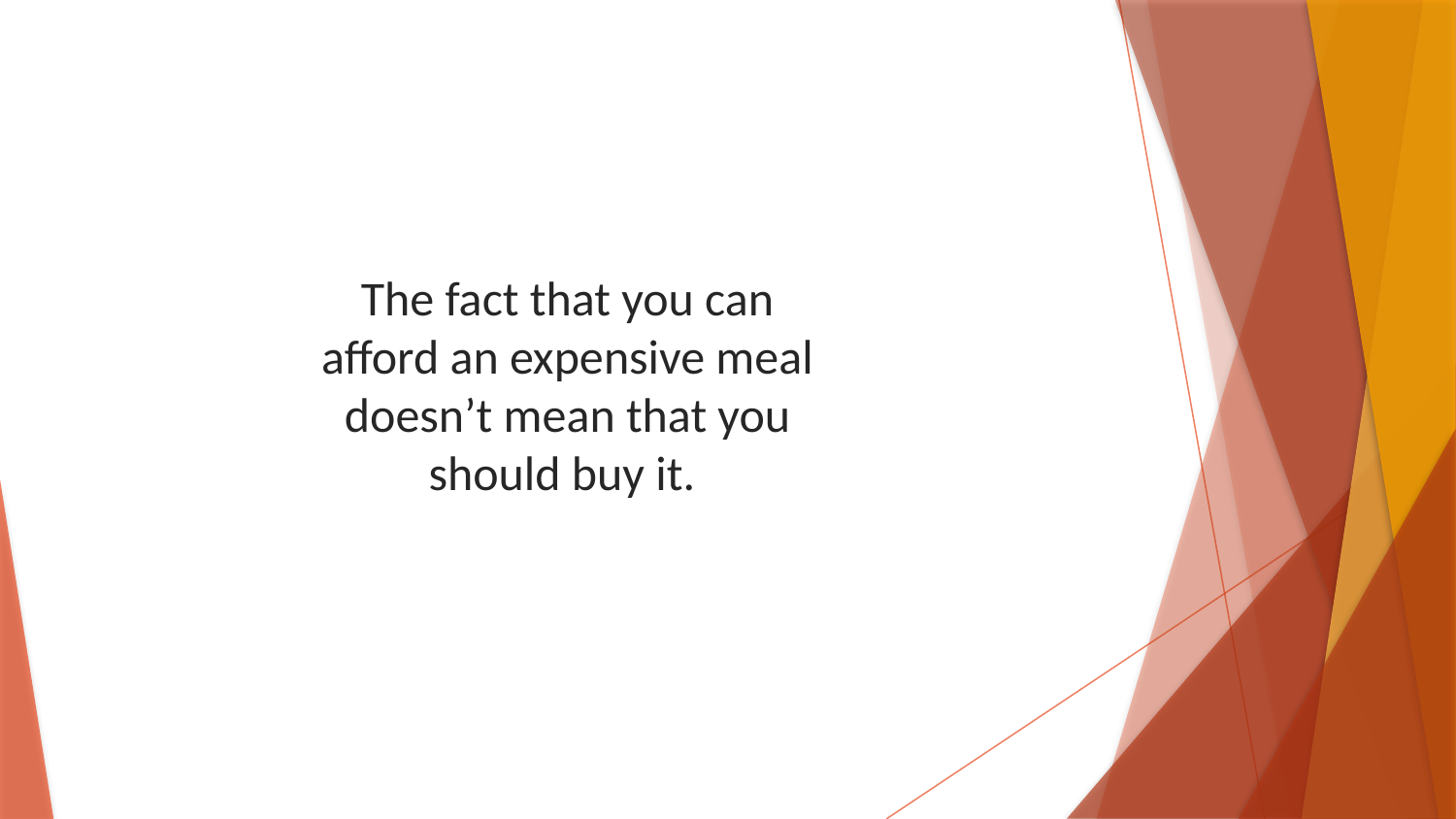

The fact that you can afford an expensive meal doesn’t mean that you should buy it.